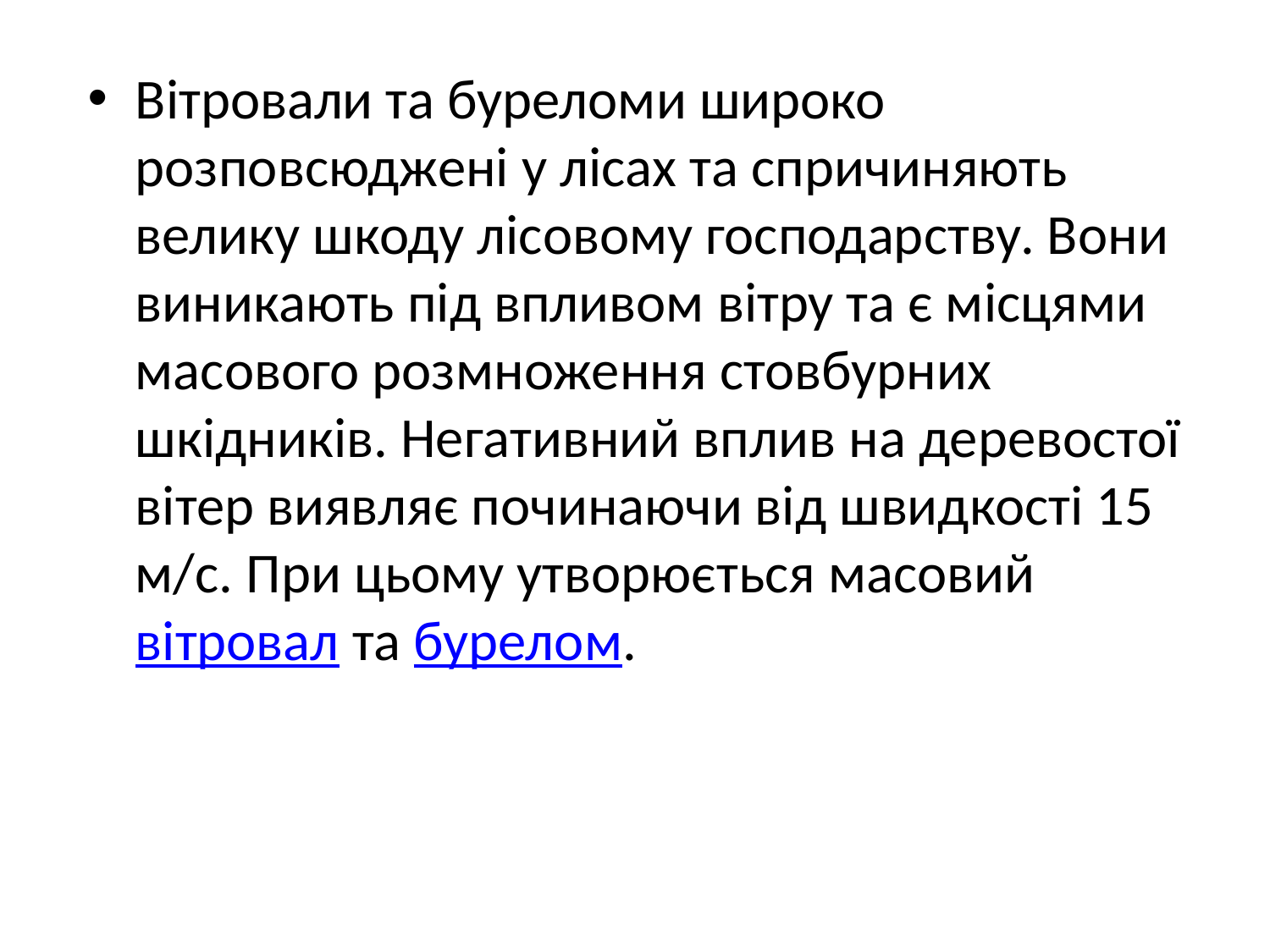

Вітровали та буреломи широко розповсюджені у лісах та спричиняють велику шкоду лісовому господарству. Вони виникають під впливом вітру та є місцями масового розмноження стовбурних шкідників. Негативний вплив на деревостої вітер виявляє починаючи від швидкості 15 м/с. При цьому утворюється масовий вітровал та бурелом.